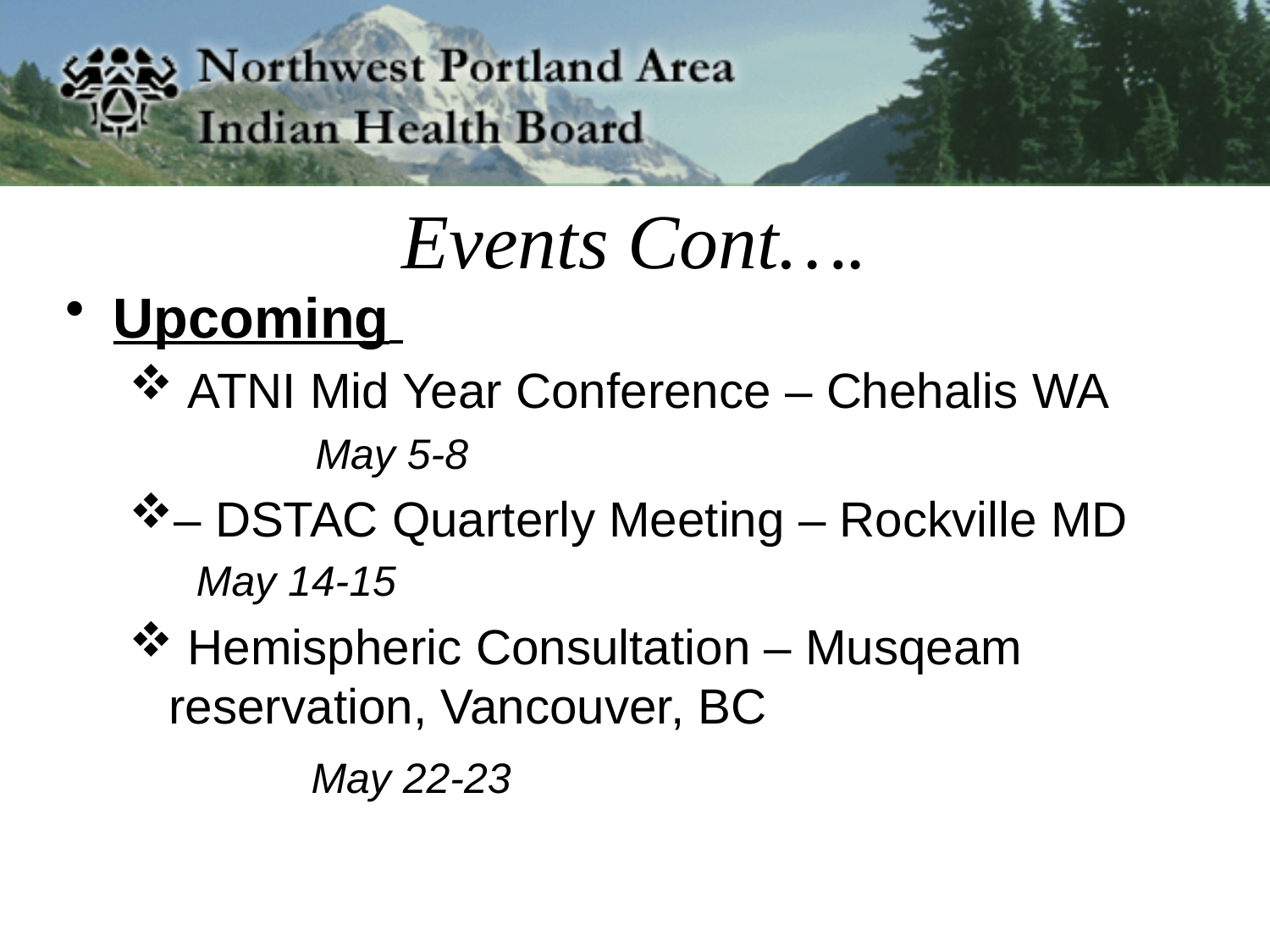

# Events Cont….
Upcoming
 ATNI Mid Year Conference – Chehalis WA
	     May 5-8
– DSTAC Quarterly Meeting – Rockville MD 	    May 14-15
 Hemispheric Consultation – Musqeam reservation, Vancouver, BC
 	    May 22-23